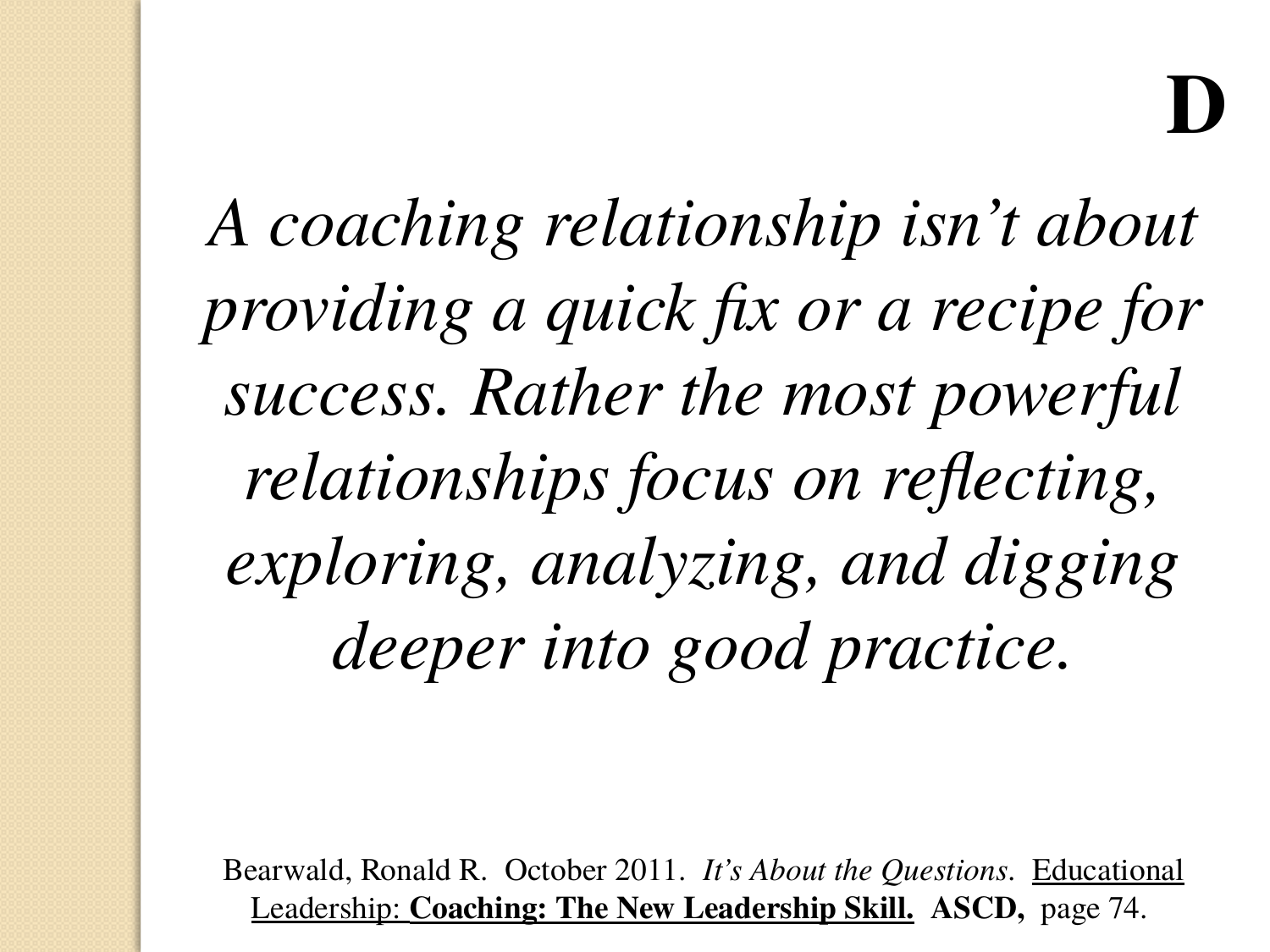

D
A coaching relationship isn’t about providing a quick fix or a recipe for success. Rather the most powerful relationships focus on reflecting, exploring, analyzing, and digging deeper into good practice.

Bearwald, Ronald R.  October 2011.  It’s About the Questions.  Educational Leadership: Coaching: The New Leadership Skill.  ASCD,  page 74.